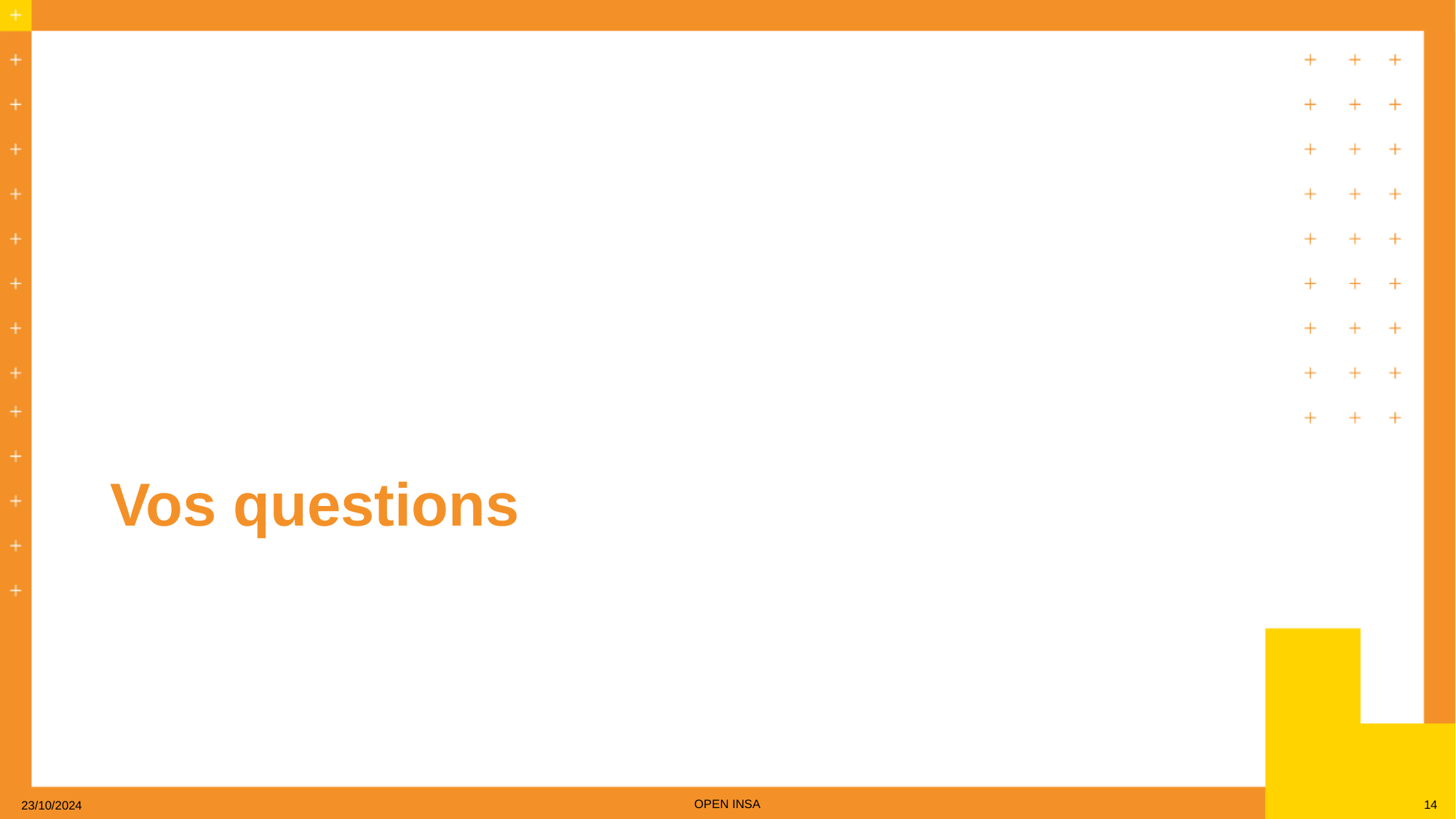

# Vos questions
OPEN INSA
14
23/10/2024